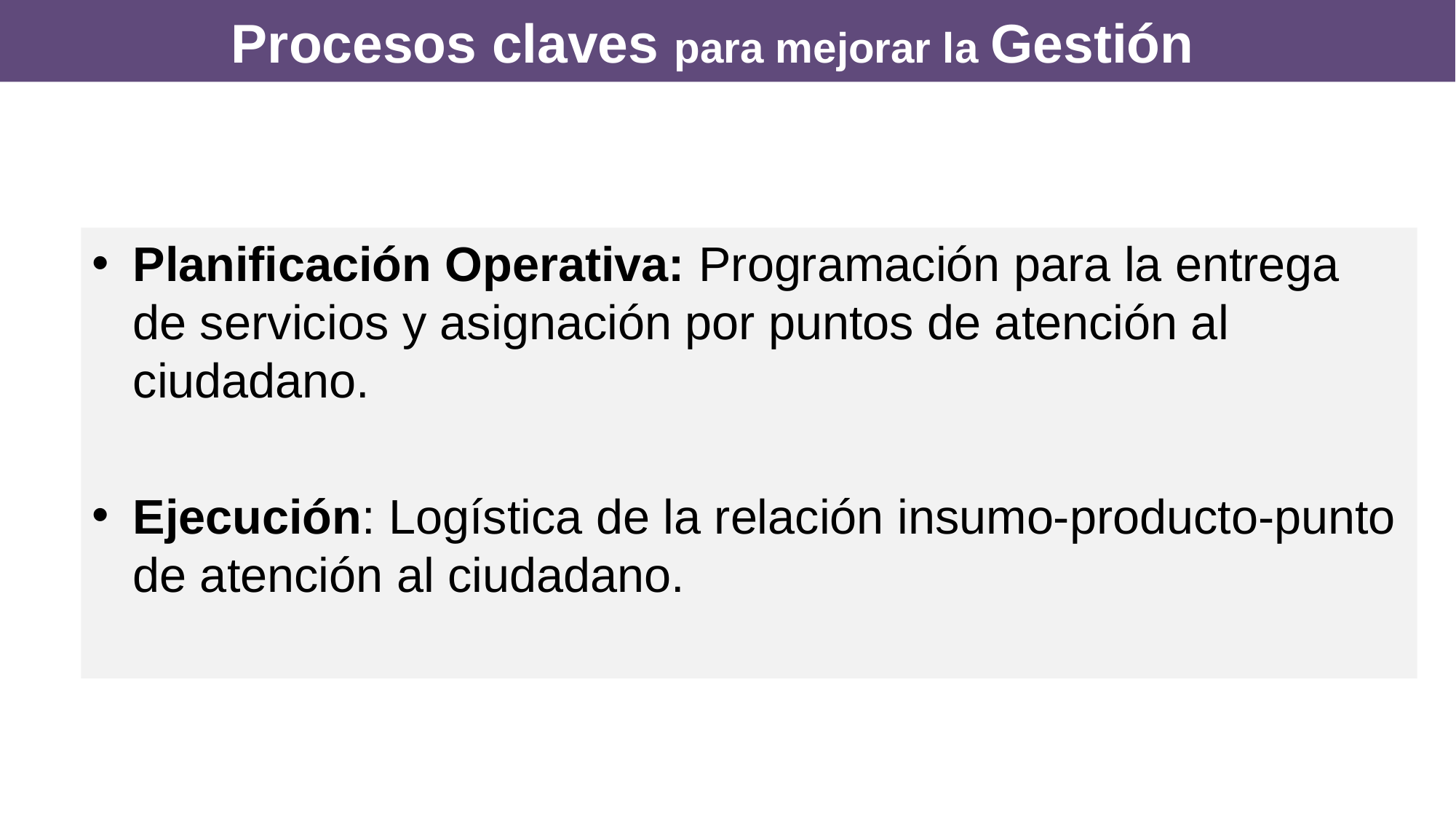

Procesos claves para mejorar la Gestión
Planificación Operativa: Programación para la entrega de servicios y asignación por puntos de atención al ciudadano.

Ejecución: Logística de la relación insumo-producto-punto de atención al ciudadano.